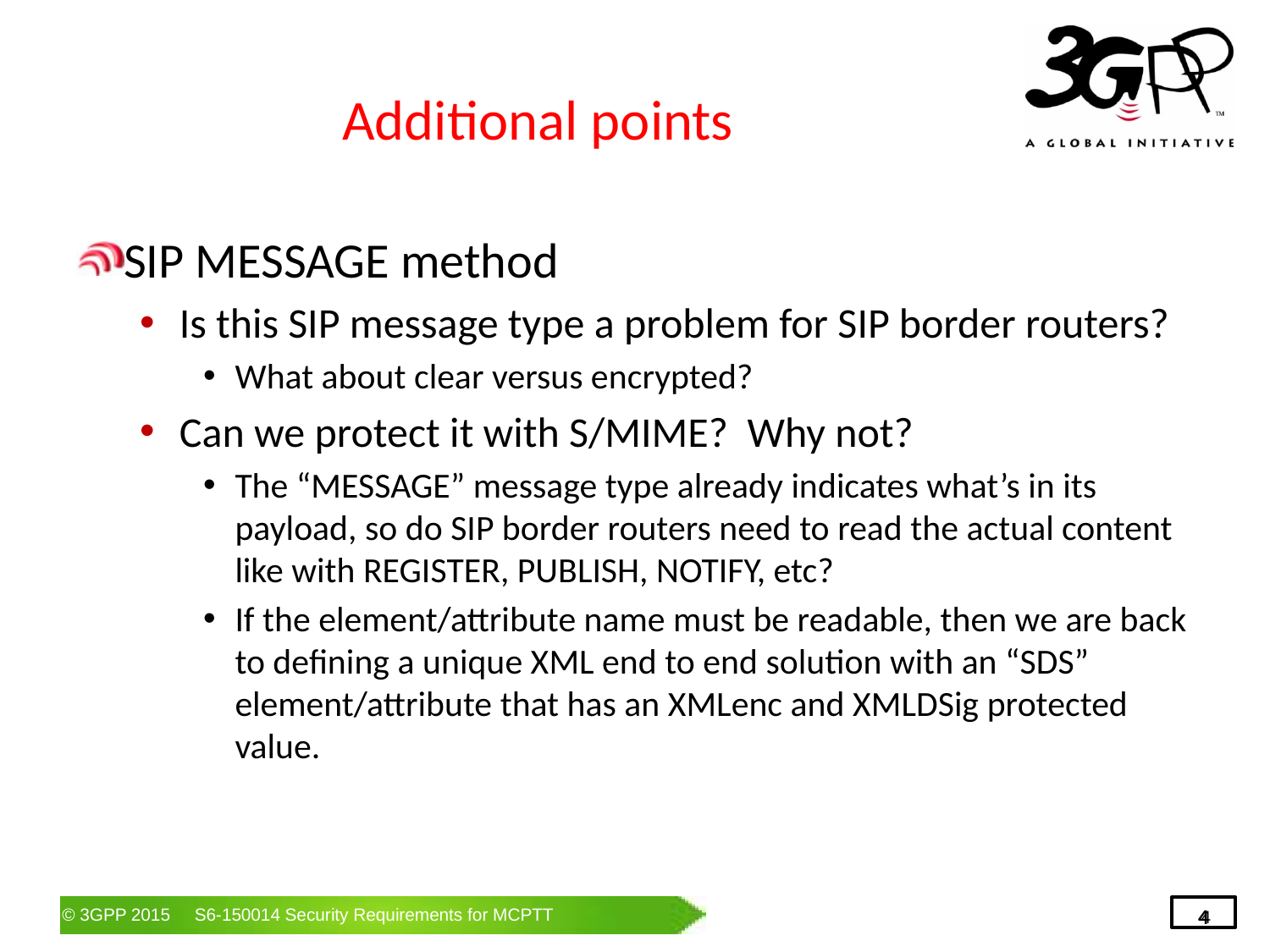

# Additional points
SIP MESSAGE method
Is this SIP message type a problem for SIP border routers?
What about clear versus encrypted?
Can we protect it with S/MIME?  Why not?
The “MESSAGE” message type already indicates what’s in its payload, so do SIP border routers need to read the actual content like with REGISTER, PUBLISH, NOTIFY, etc?
If the element/attribute name must be readable, then we are back to defining a unique XML end to end solution with an “SDS” element/attribute that has an XMLenc and XMLDSig protected value.
4